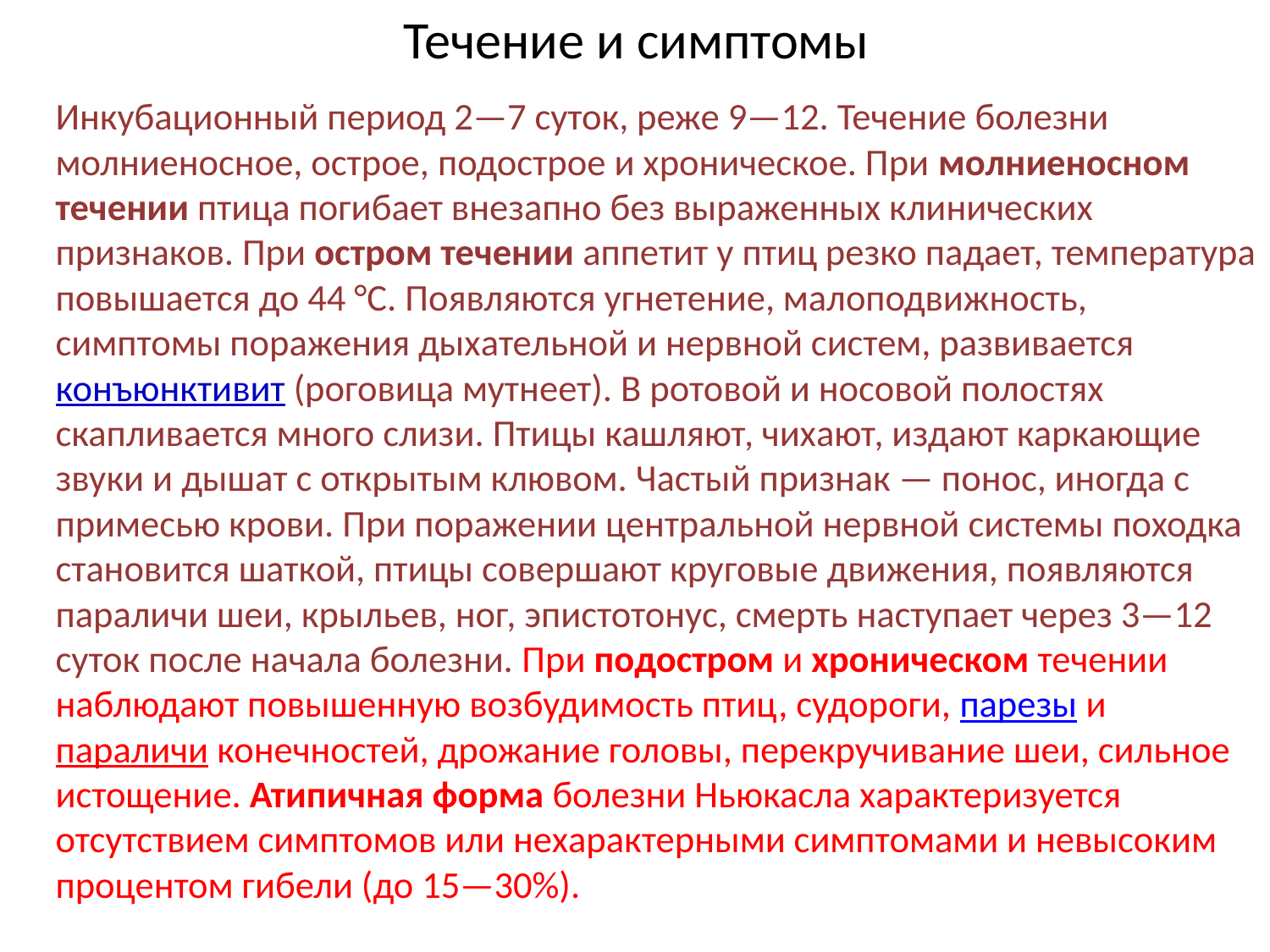

# Течение и симптомы
		Инкубационный период 2—7 суток, реже 9—12. Течение болезни молниеносное, острое, подострое и хроническое. При молниеносном течении птица погибает внезапно без выраженных клинических признаков. При остром течении аппетит у птиц резко падает, температура повышается до 44 °C. Появляются угнетение, малоподвижность, симптомы поражения дыхательной и нервной систем, развивается конъюнктивит (роговица мутнеет). В ротовой и носовой полостях скапливается много слизи. Птицы кашляют, чихают, издают каркающие звуки и дышат с открытым клювом. Частый признак — понос, иногда с примесью крови. При поражении центральной нервной системы походка становится шаткой, птицы совершают круговые движения, появляются параличи шеи, крыльев, ног, эпистотонус, смерть наступает через 3—12 суток после начала болезни. При подостром и хроническом течении наблюдают повышенную возбудимость птиц, судороги, парезы и параличи конечностей, дрожание головы, перекручивание шеи, сильное истощение. Атипичная форма болезни Ньюкасла характеризуется отсутствием симптомов или нехарактерными симптомами и невысоким процентом гибели (до 15—30%).